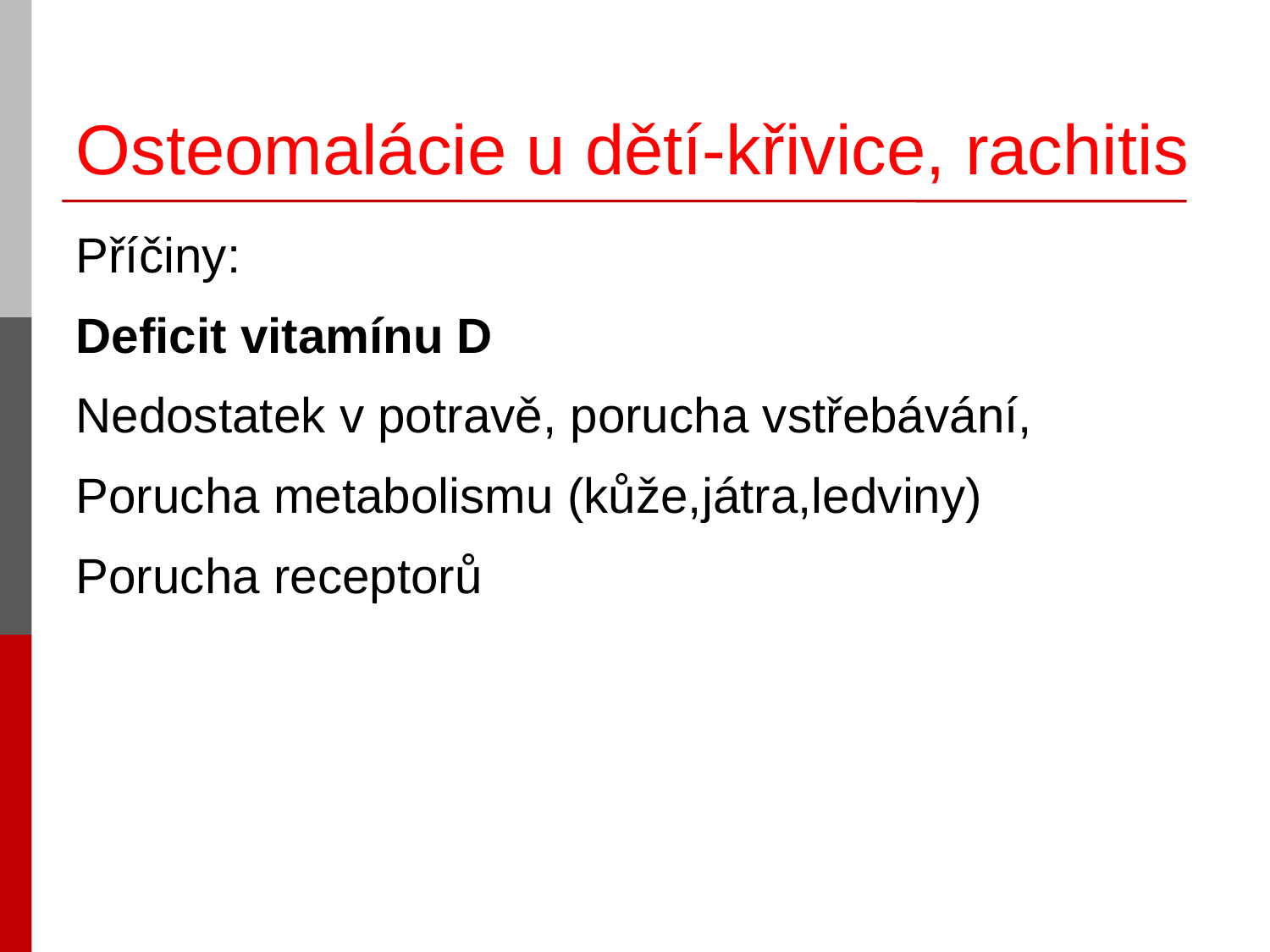

# Osteomalácie u dětí-křivice, rachitis
Příčiny:
Deficit vitamínu D
Nedostatek v potravě, porucha vstřebávání,
Porucha metabolismu (kůže,játra,ledviny)
Porucha receptorů